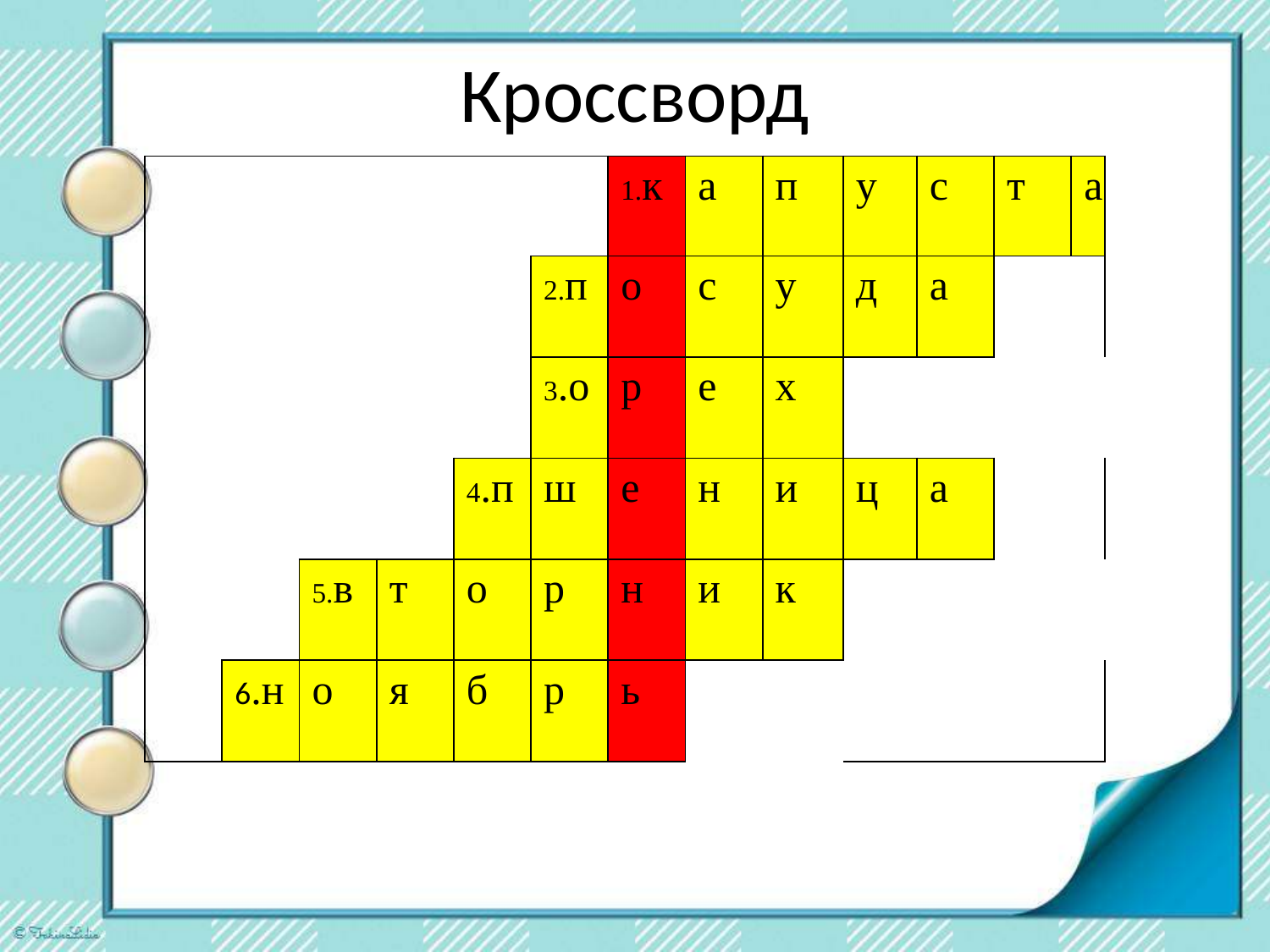

# Кроссворд
|  |  |  |  |  |  | 1.к | а | п | у | с | т | а |
| --- | --- | --- | --- | --- | --- | --- | --- | --- | --- | --- | --- | --- |
|  |  |  |  |  | 2.п | о | с | у | д | а |  |  |
|  |  |  |  |  | 3.о | р | е | х |  |  |  |  |
|  |  |  |  | 4.п | ш | е | н | и | ц | а |  |  |
|  |  | 5.в | т | о | р | н | и | к |  |  |  |  |
|  | 6.н | о | я | б | р | ь |  |  |  |  |  |  |